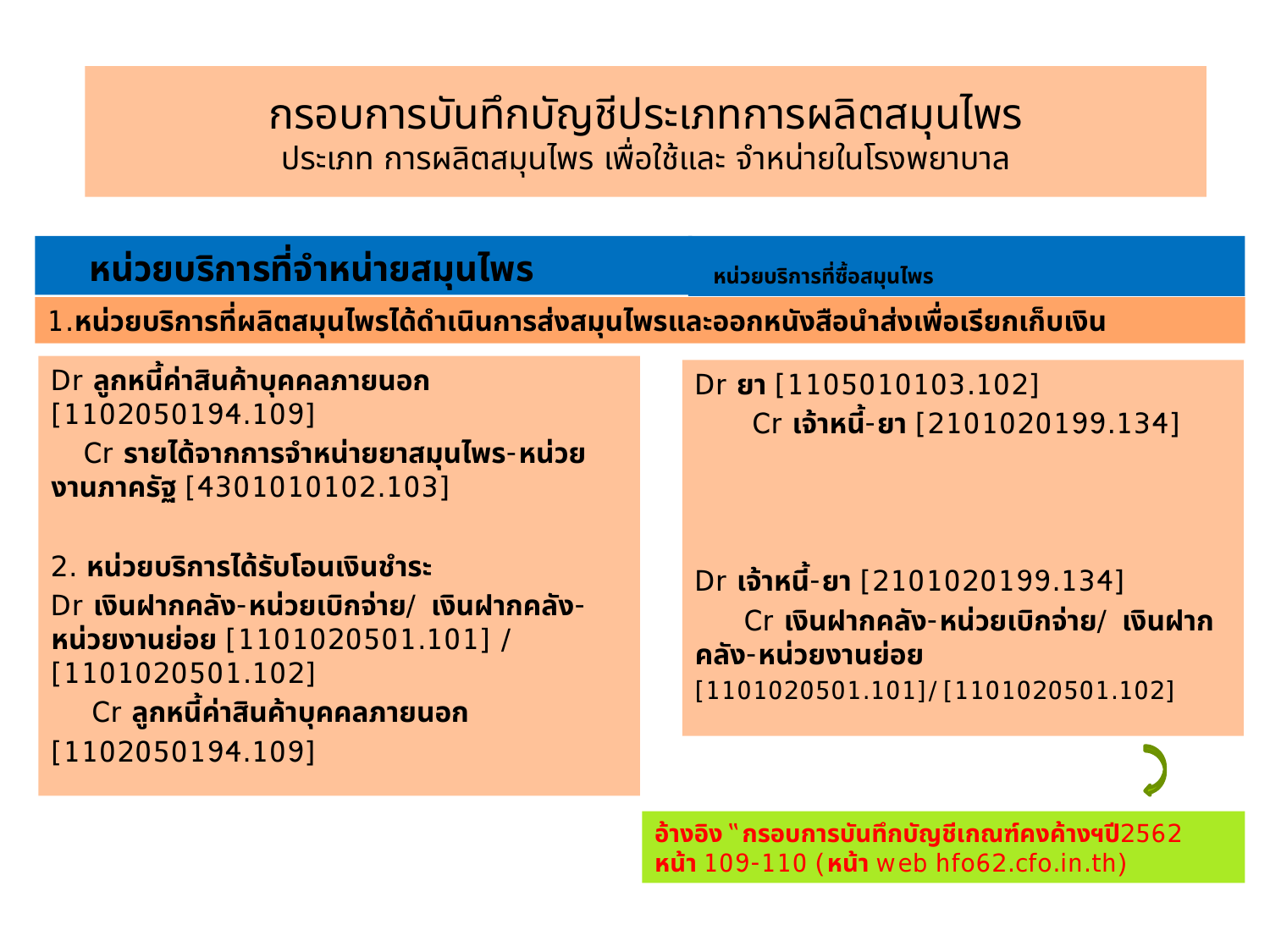

# กรอบการบันทึกบัญชีประเภทการผลิตสมุนไพร ประเภท การผลิตสมุนไพร เพื่อใช้และ จําหน่ายในโรงพยาบาล
    หน่วยบริการที่จำหน่ายสมุนไพร

  หน่วยบริการที่ซื้อสมุนไพร

1.หน่วยบริการที่ผลิตสมุนไพรได้ดำเนินการส่งสมุนไพรและออกหนังสือนำส่งเพื่อเรียกเก็บเงิน
Dr ลูกหนี้ค่าสินค้าบุคคลภายนอก [1102050194.109]
    Cr รายได้จากการจำหน่ายยาสมุนไพร-หน่วยงานภาครัฐ [4301010102.103]

2. หน่วยบริการได้รับโอนเงินชำระ
Dr เงินฝากคลัง-หน่วยเบิกจ่าย/ เงินฝากคลัง-หน่วยงานย่อย [1101020501.101] / [1101020501.102]
     Cr ลูกหนี้ค่าสินค้าบุคคลภายนอก
[1102050194.109]
Dr ยา [1105010103.102]
       Cr เจ้าหนี้-ยา [2101020199.134]

Dr เจ้าหนี้-ยา [2101020199.134]
      Cr เงินฝากคลัง-หน่วยเบิกจ่าย/ เงินฝากคลัง-หน่วยงานย่อย
[1101020501.101]/[1101020501.102]

อ้างอิง “กรอบการบันทึกบัญชีเกณฑ์คงค้างฯปี2562 หน้า 109-110 (หน้า web hfo62.cfo.in.th)